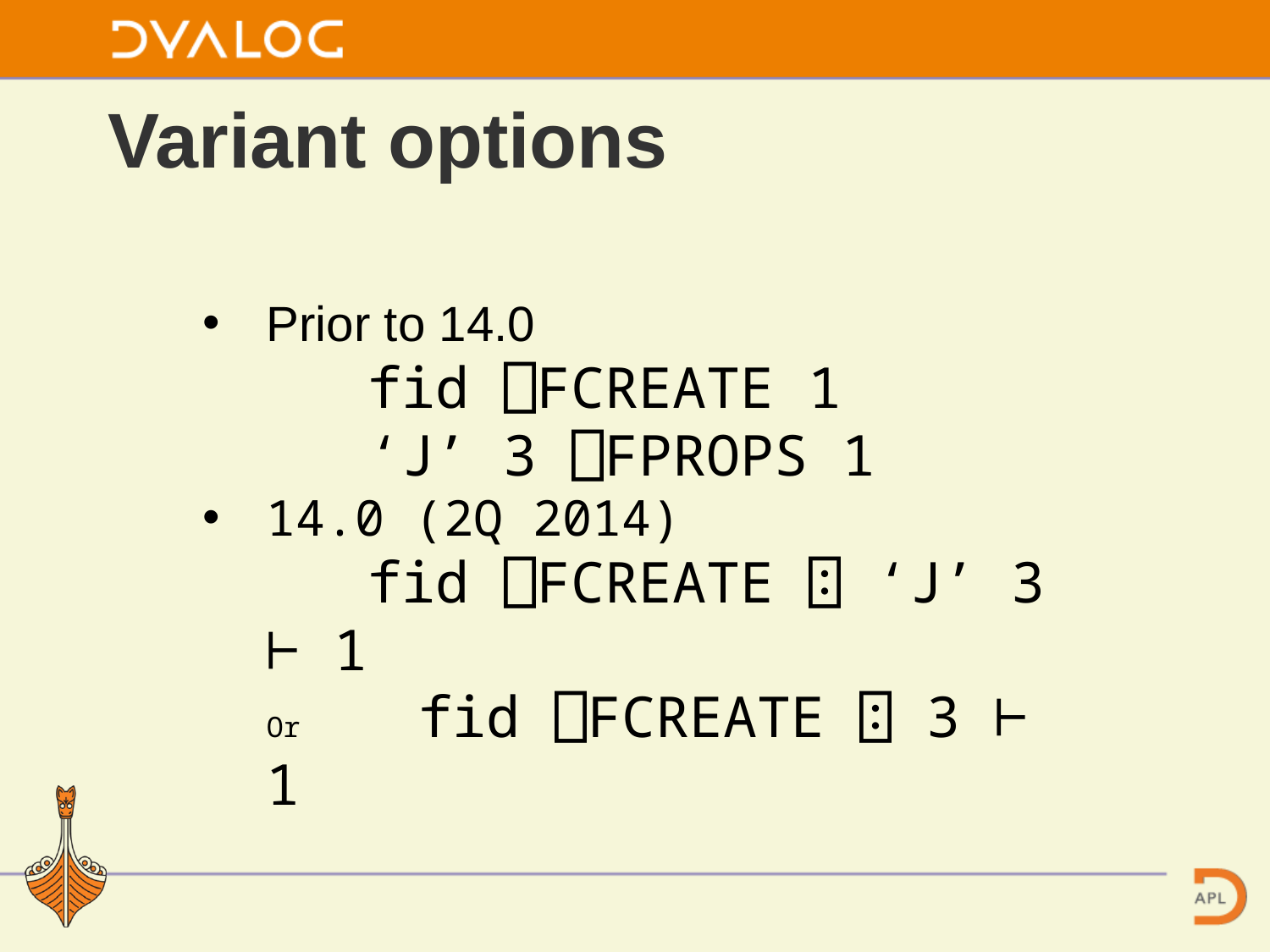

# Variant options
Prior to 14.0
   fid ⎕FCREATE 1
   ‘J’ 3 ⎕FPROPS 1
14.0 (2Q 2014)
   fid ⎕FCREATE ⍠ ‘J’ 3 ⊢ 1
Or       fid ⎕FCREATE ⍠ 3 ⊢ 1